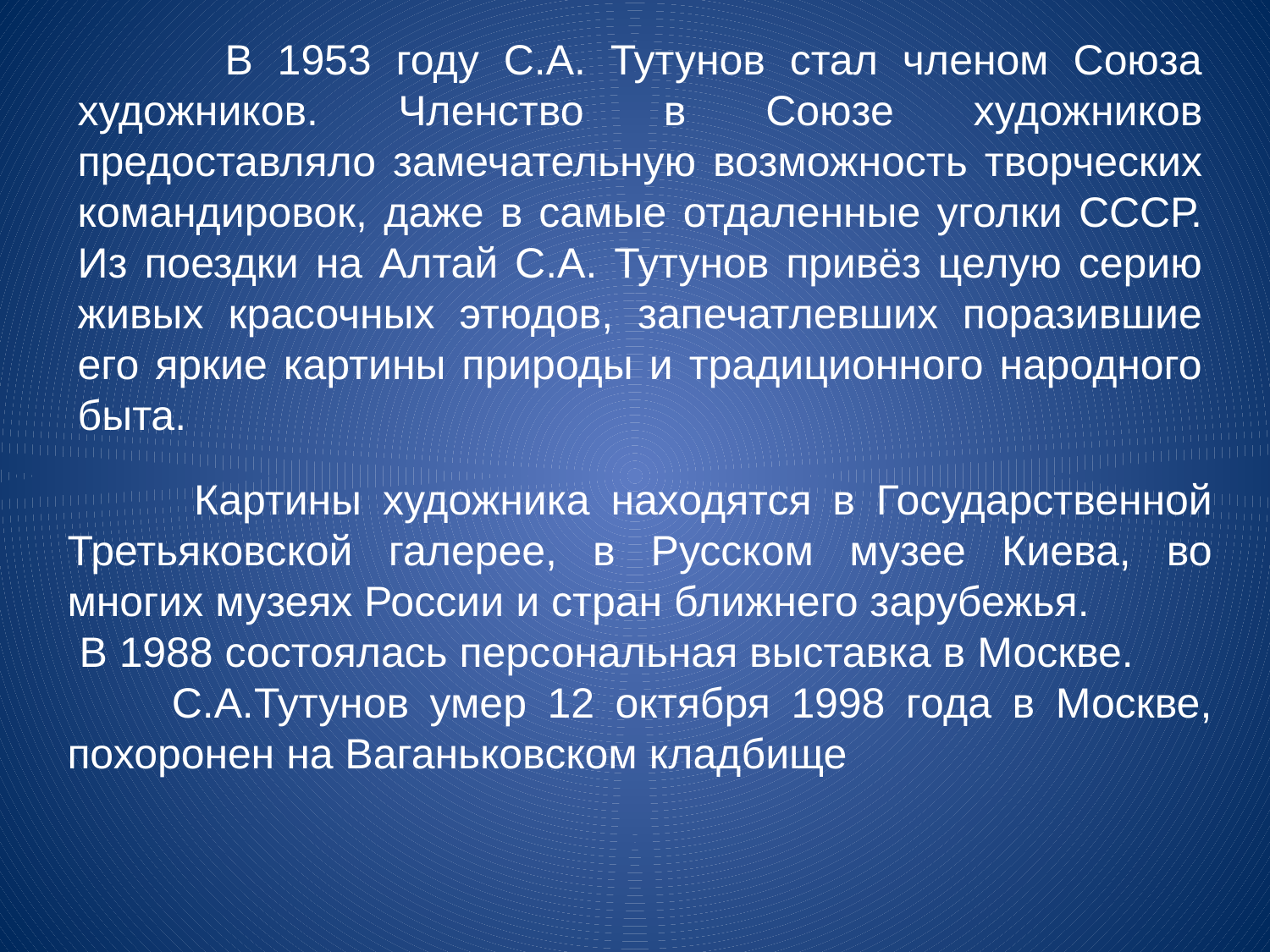

В 1953 году С.А. Тутунов стал членом Союза художников. Членство в Союзе художников предоставляло замечательную возможность творческих командировок, даже в самые отдаленные уголки СССР. Из поездки на Алтай С.А. Тутунов привёз целую серию живых красочных этюдов, запечатлевших поразившие его яркие картины природы и традиционного народного быта.

      Картины художника находятся в Государственной Третьяковской галерее, в Русском музее Киева, во многих музеях России и стран ближнего зарубежья.
 В 1988 состоялась персональная выставка в Москве.
     С.А.Тутунов умер 12 октября 1998 года в Москве, похоронен на Ваганьковском кладбище